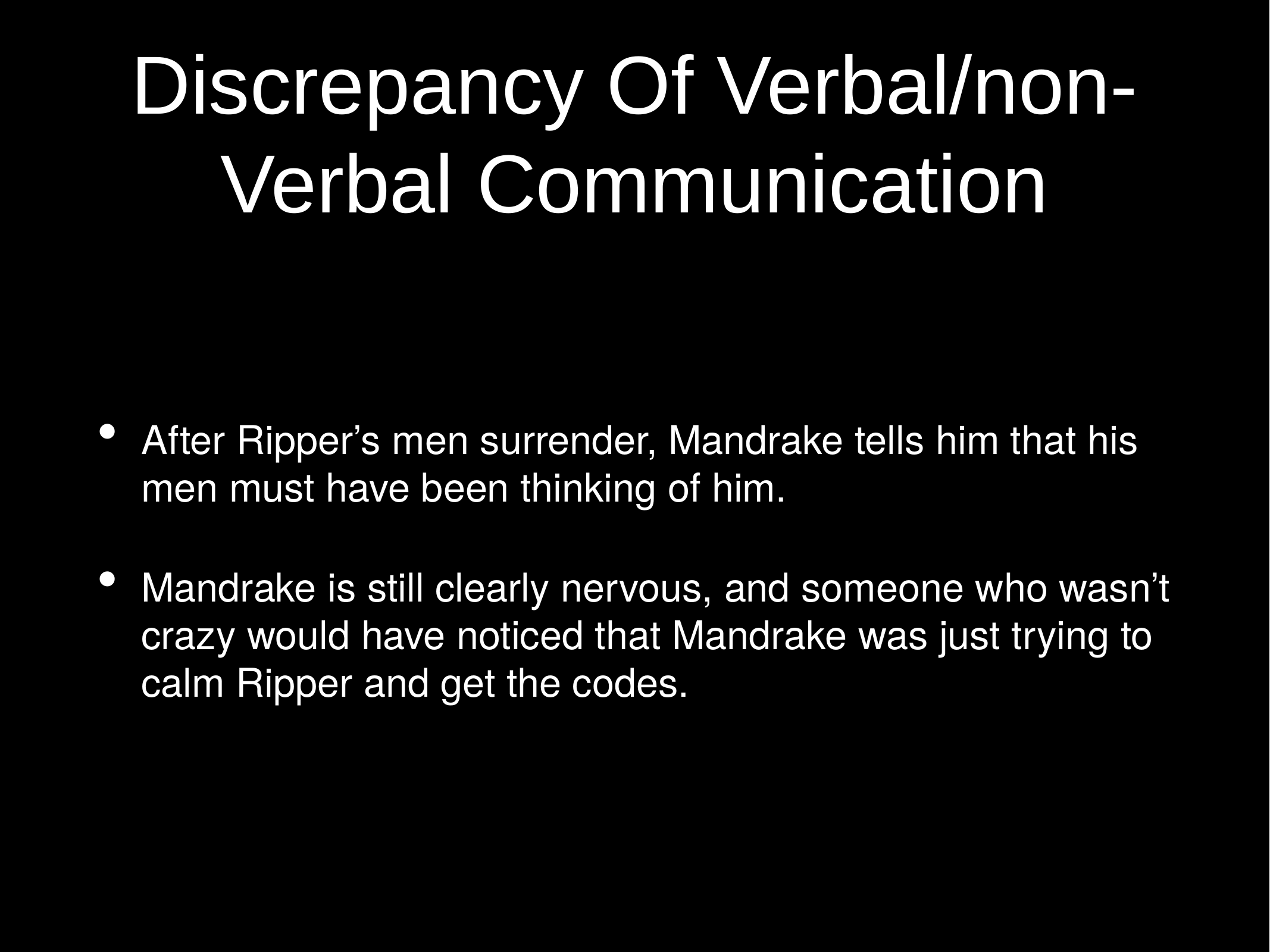

# Discrepancy Of Verbal/non-Verbal Communication
After Ripper’s men surrender, Mandrake tells him that his men must have been thinking of him.
Mandrake is still clearly nervous, and someone who wasn’t crazy would have noticed that Mandrake was just trying to calm Ripper and get the codes.